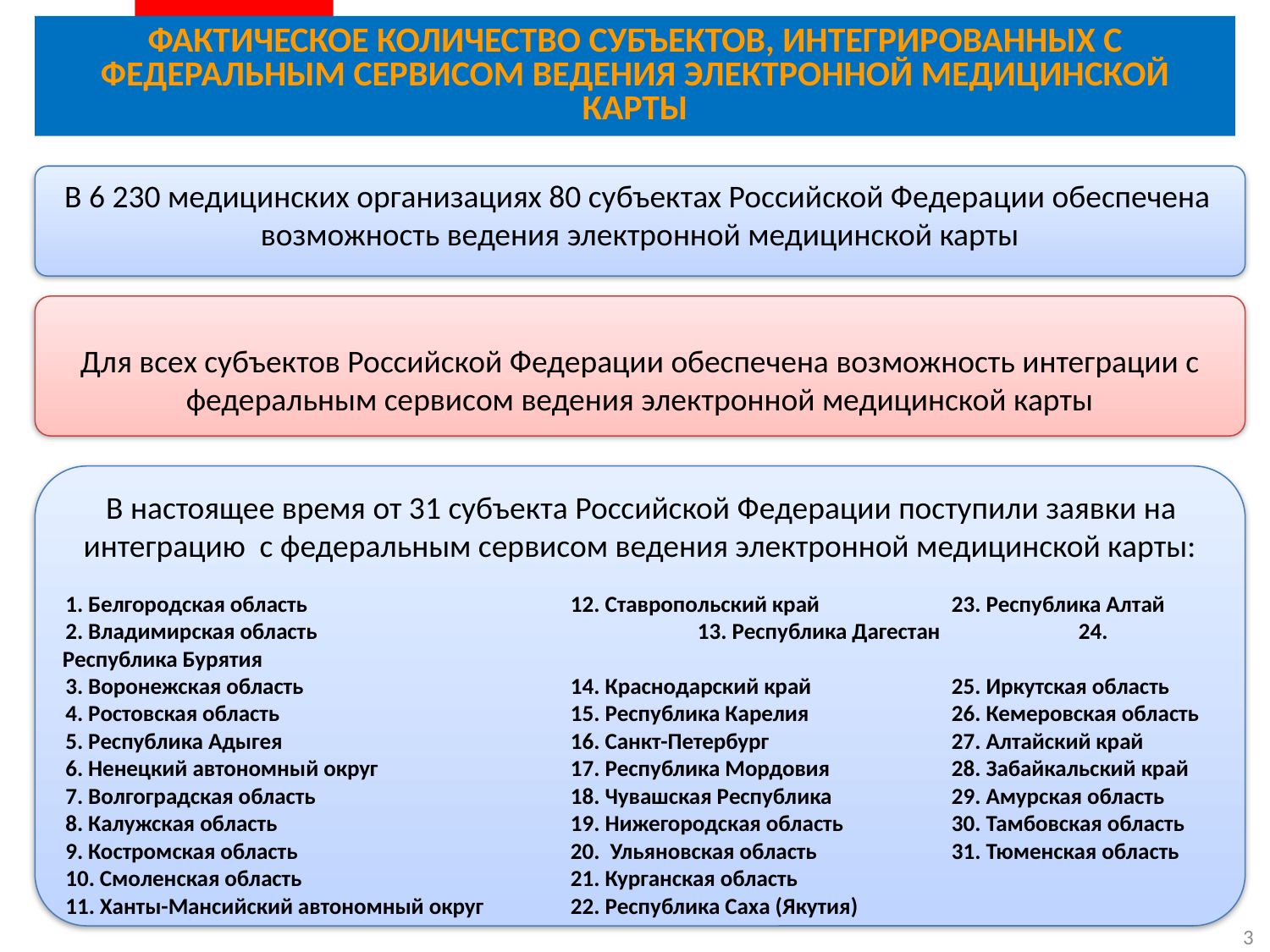

ФАКТИЧЕСКОЕ КОЛИЧЕСТВО СУБЪЕКТОВ, ИНТЕГРИРОВАННЫХ С ФЕДЕРАЛЬНЫМ СЕРВИСОМ ВЕДЕНИЯ ЭЛЕКТРОННОЙ МЕДИЦИНСКОЙ КАРТЫ
В 6 230 медицинских организациях 80 субъектах Российской Федерации обеспечена  возможность ведения электронной медицинской карты
									Для всех субъектов Российской Федерации обеспечена возможность интеграции с федеральным сервисом ведения электронной медицинской карты
В настоящее время от 31 субъекта Российской Федерации поступили заявки на интеграцию  с федеральным сервисом ведения электронной медицинской карты:

1. Белгородская область			12. Ставропольский край		23. Республика Алтай
2. Владимирская область			13. Республика Дагестан		24. Республика Бурятия
3. Воронежская область			14. Краснодарский край		25. Иркутская область
4. Ростовская область			15. Республика Карелия		26. Кемеровская область
5. Республика Адыгея			16. Санкт-Петербург		27. Алтайский край
6. Ненецкий автономный округ		17. Республика Мордовия	28. Забайкальский край
7. Волгоградская область			18. Чувашская Республика	29. Амурская область
8. Калужская область			19. Нижегородская область	30. Тамбовская область
9. Костромская область			20.  Ульяновская область		31. Тюменская область
10. Смоленская область			21. Курганская область
11. Ханты-Мансийский автономный округ 	22. Республика Саха (Якутия)

3